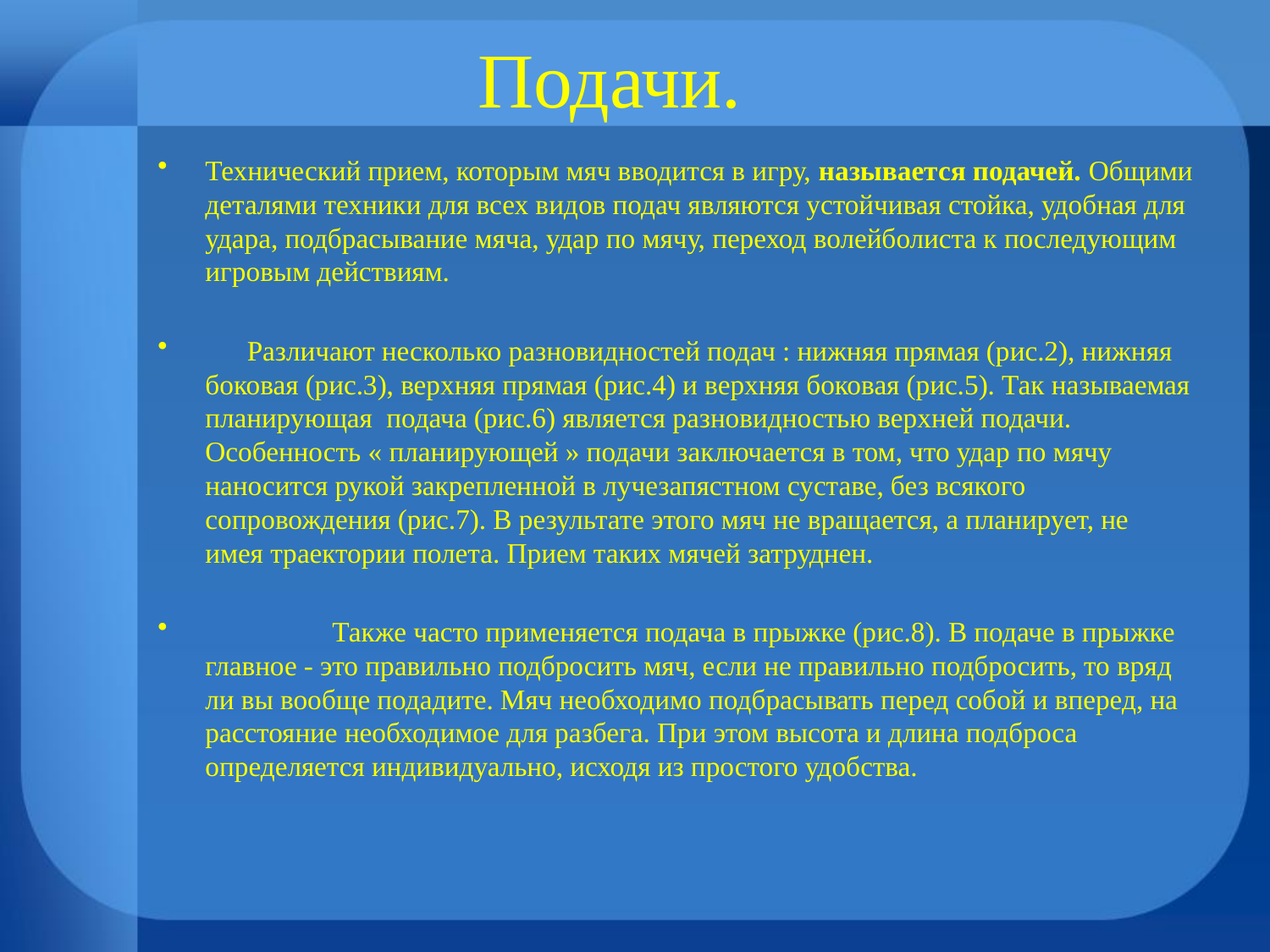

# Подачи.
Технический прием, которым мяч вводится в игру, называется подачей. Общими деталями техники для всех видов подач являются устойчивая стойка, удобная для удара, подбрасывание мяча, удар по мячу, переход волейболиста к последующим игровым действиям.

      Различают несколько разновидностей подач : нижняя прямая (рис.2), нижняя боковая (рис.3), верхняя прямая (рис.4) и верхняя боковая (рис.5). Так называемая планирующая  подача (рис.6) является разновидностью верхней подачи. Особенность « планирующей » подачи заключается в том, что удар по мячу наносится рукой закрепленной в лучезапястном суставе, без всякого сопровождения (рис.7). В результате этого мяч не вращается, а планирует, не имея траектории полета. Прием таких мячей затруднен.

	Также часто применяется подача в прыжке (рис.8). В подаче в прыжке главное - это правильно подбросить мяч, если не правильно подбросить, то вряд ли вы вообще подадите. Мяч необходимо подбрасывать перед собой и вперед, на расстояние необходимое для разбега. При этом высота и длина подброса определяется индивидуально, исходя из простого удобства.